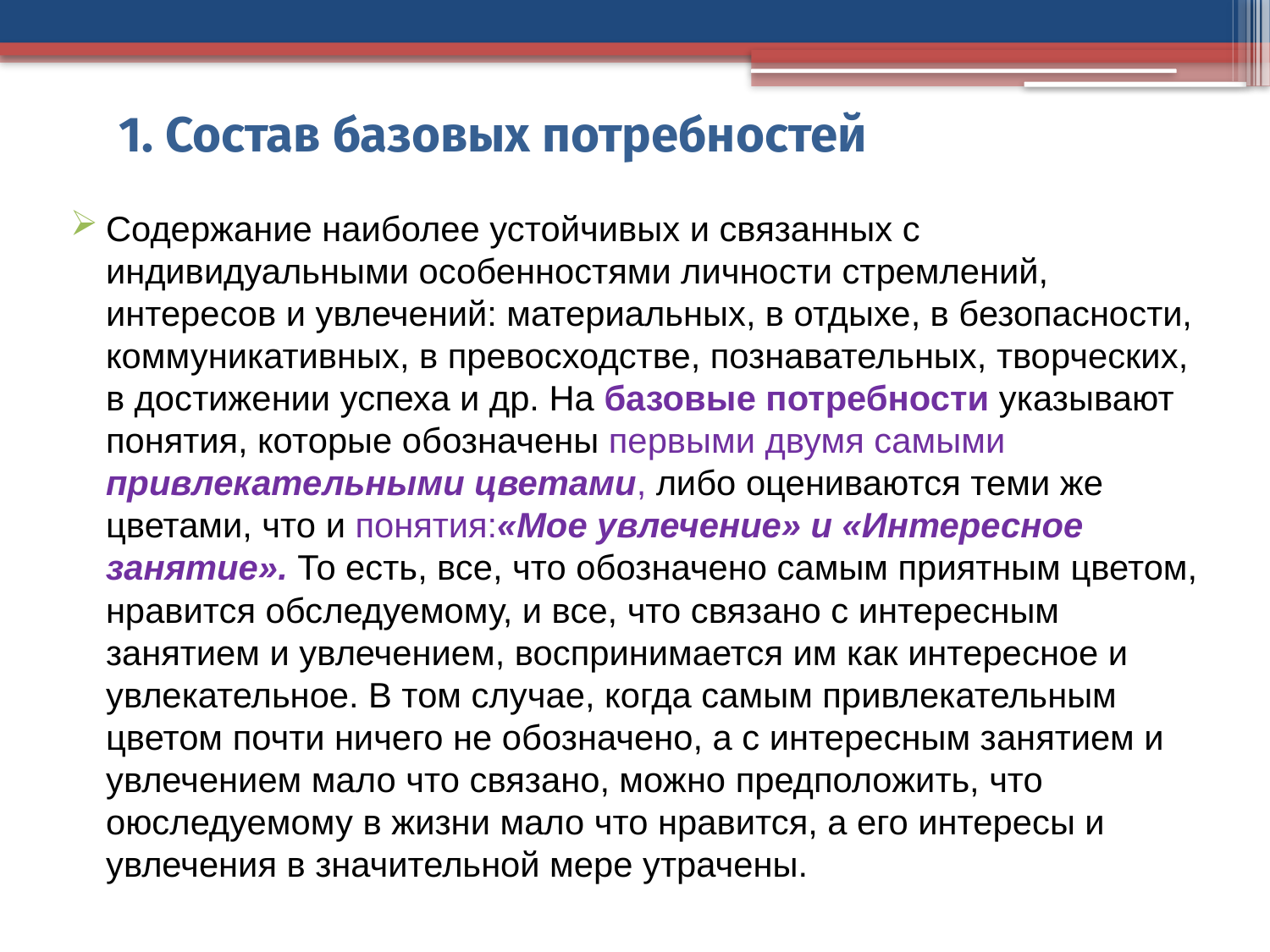

1. Состав базовых потребностей

Содержание наиболее устойчивых и связанных с индивидуальными особенностями личности стремлений, интересов и увлечений: материальных, в отдыхе, в безопасности, коммуникативных, в превосходстве, познавательных, творческих, в достижении успеха и др. На базовые потребности указывают понятия, которые обозначены первыми двумя самыми привлекательными цветами, либо оцениваются теми же цветами, что и понятия:«Мое увлечение» и «Интересное занятие». То есть, все, что обозначено самым приятным цветом, нравится обследуемому, и все, что связано с интересным занятием и увлечением, воспринимается им как интересное и увлекательное. В том случае, когда самым привлекательным цветом почти ничего не обозначено, а с интересным занятием и увлечением мало что связано, можно предположить, что оюследуемому в жизни мало что нравится, а его интересы и увлечения в значительной мере утрачены.